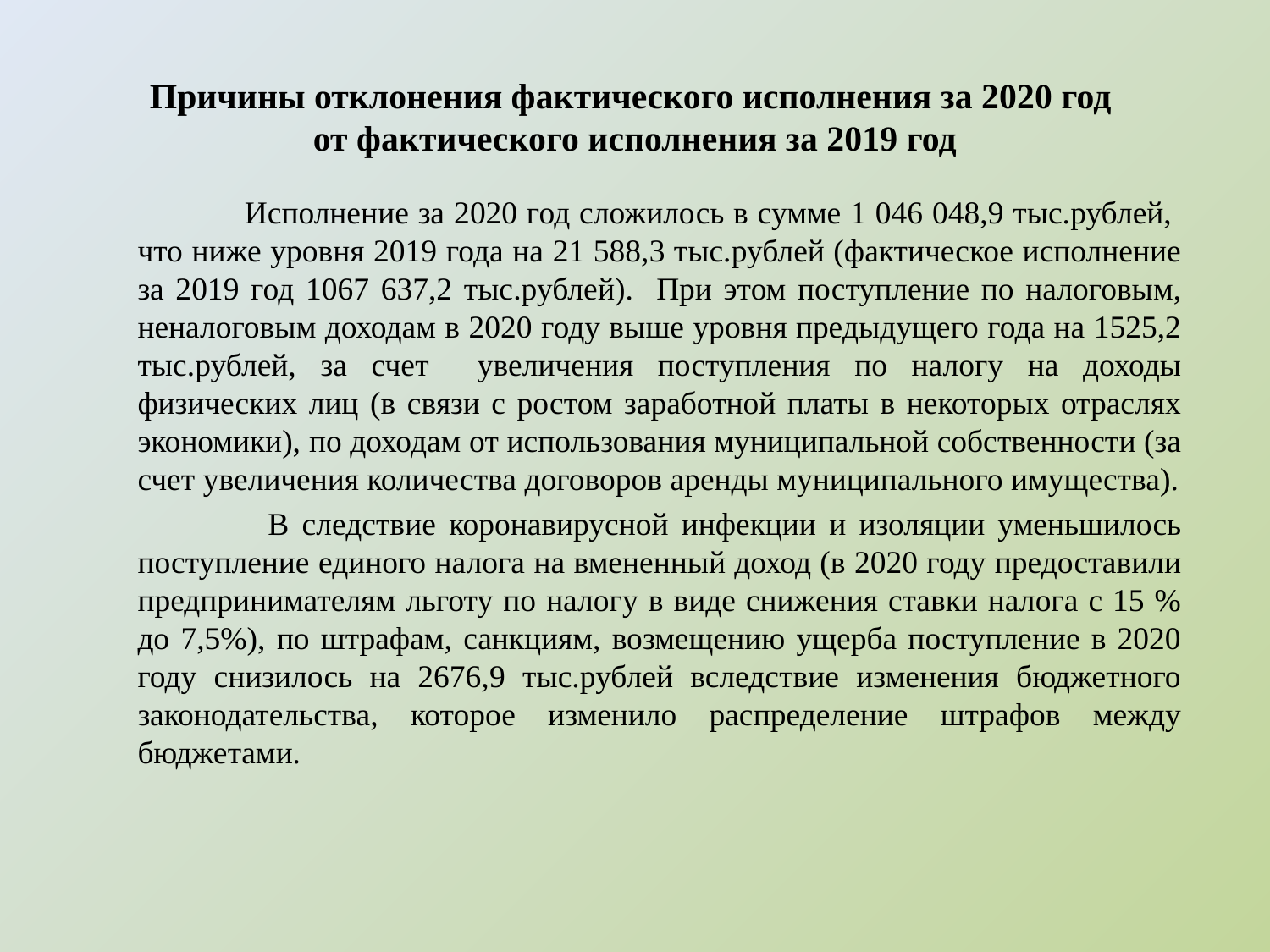

# Причины отклонения фактического исполнения за 2020 год от фактического исполнения за 2019 год
             Исполнение за 2020 год сложилось в сумме 1 046 048,9 тыс.рублей,  что ниже уровня 2019 года на 21 588,3 тыс.рублей (фактическое исполнение за 2019 год 1067 637,2 тыс.рублей).  При этом поступление по налоговым, неналоговым доходам в 2020 году выше уровня предыдущего года на 1525,2 тыс.рублей, за счет  увеличения поступления по налогу на доходы физических лиц (в связи с ростом заработной платы в некоторых отраслях экономики), по доходам от использования муниципальной собственности (за счет увеличения количества договоров аренды муниципального имущества).
          В следствие коронавирусной инфекции и изоляции уменьшилось поступление единого налога на вмененный доход (в 2020 году предоставили предпринимателям льготу по налогу в виде снижения ставки налога с 15 % до 7,5%), по штрафам, санкциям, возмещению ущерба поступление в 2020 году снизилось на 2676,9 тыс.рублей вследствие изменения бюджетного законодательства, которое изменило распределение штрафов между бюджетами.